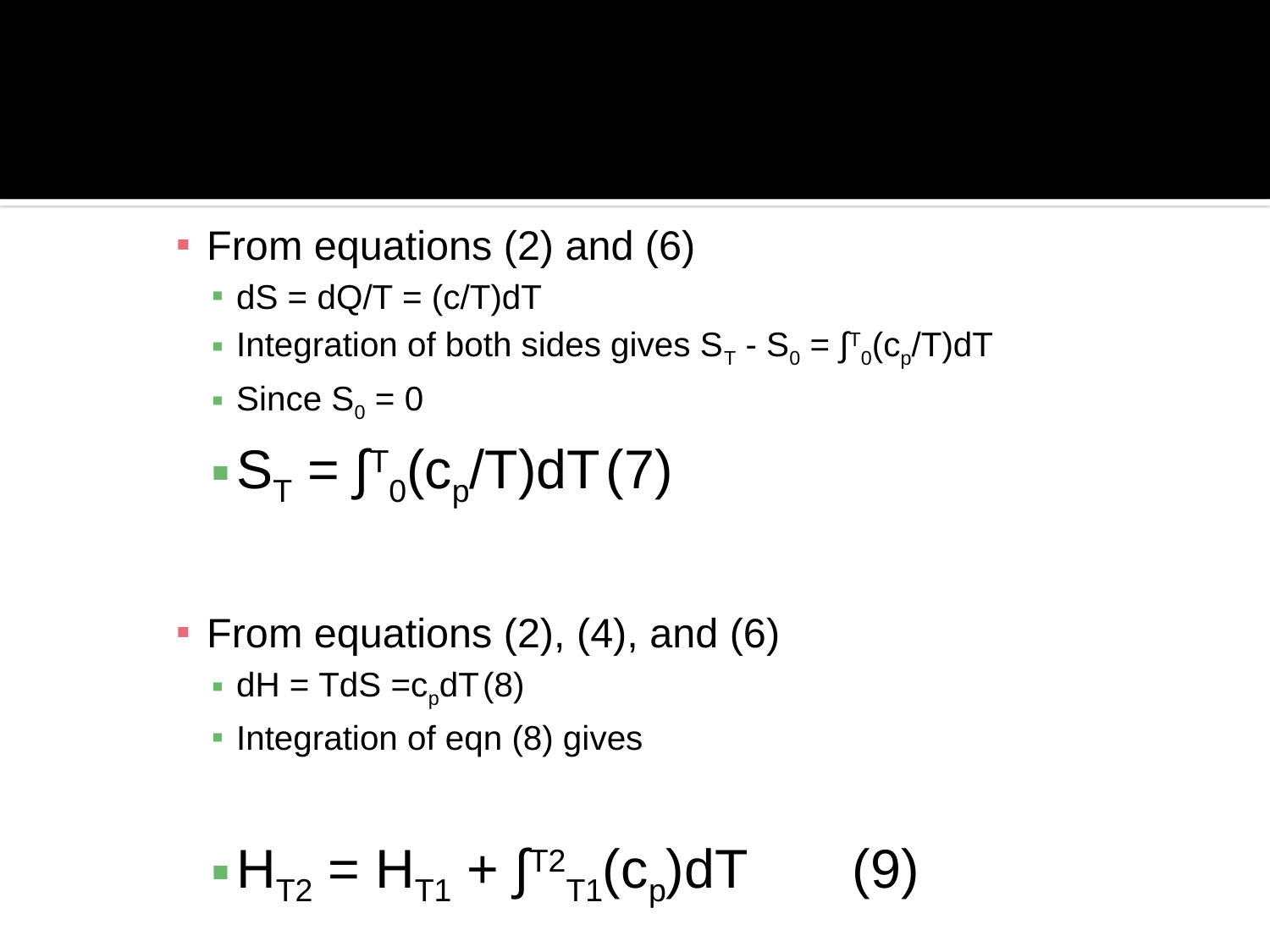

From equations (2) and (6)
dS = dQ/T = (c/T)dT
Integration of both sides gives ST - S0 = ∫T0(cp/T)dT
Since S0 = 0
ST = ∫T0(cp/T)dT	(7)

From equations (2), (4), and (6)
dH = TdS =cpdT	(8)
Integration of eqn (8) gives

HT2 = HT1 + ∫T2T1(cp)dT	(9)